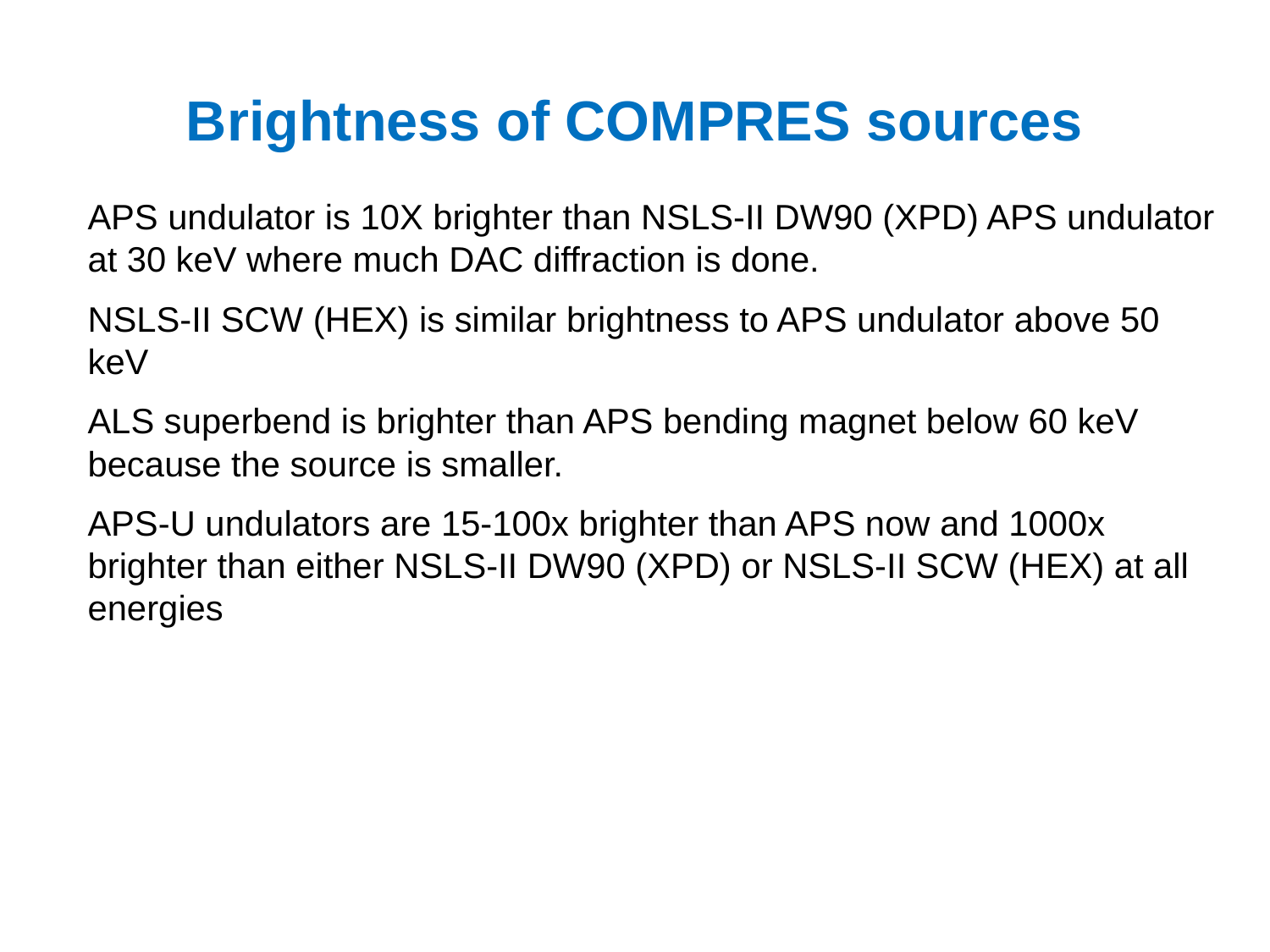

# Brightness of COMPRES sources
APS undulator is 10X brighter than NSLS-II DW90 (XPD) APS undulator at 30 keV where much DAC diffraction is done.
NSLS-II SCW (HEX) is similar brightness to APS undulator above 50 keV
ALS superbend is brighter than APS bending magnet below 60 keV because the source is smaller.
APS-U undulators are 15-100x brighter than APS now and 1000x brighter than either NSLS-II DW90 (XPD) or NSLS-II SCW (HEX) at all energies